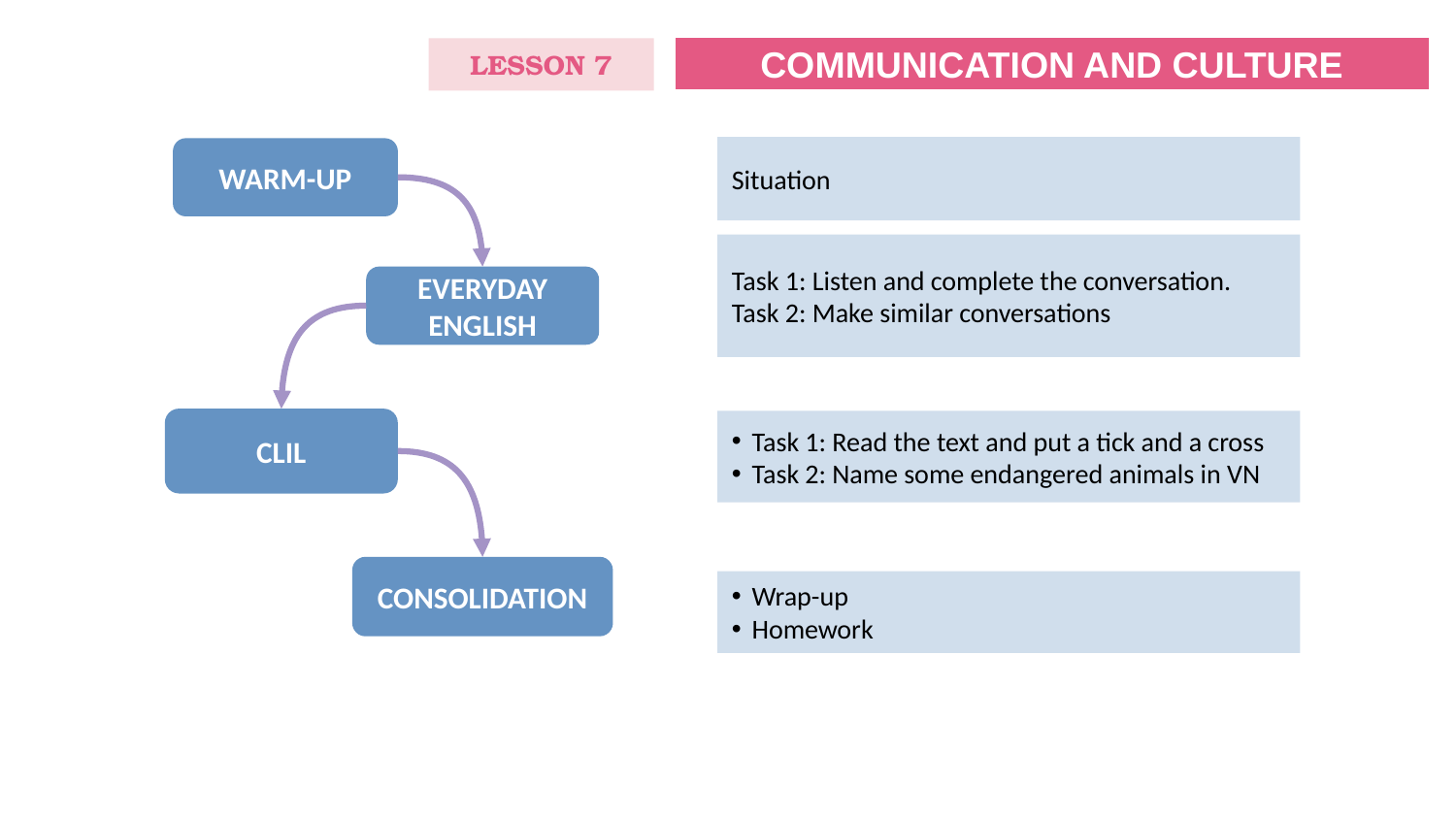

COMMUNICATION AND CULTURE
LESSON 7
Situation
WARM-UP
Task 1: Listen and complete the conversation.
Task 2: Make similar conversations
EVERYDAY ENGLISH
CLIL
Task 1: Read the text and put a tick and a cross
Task 2: Name some endangered animals in VN
CONSOLIDATION
Wrap-up
Homework